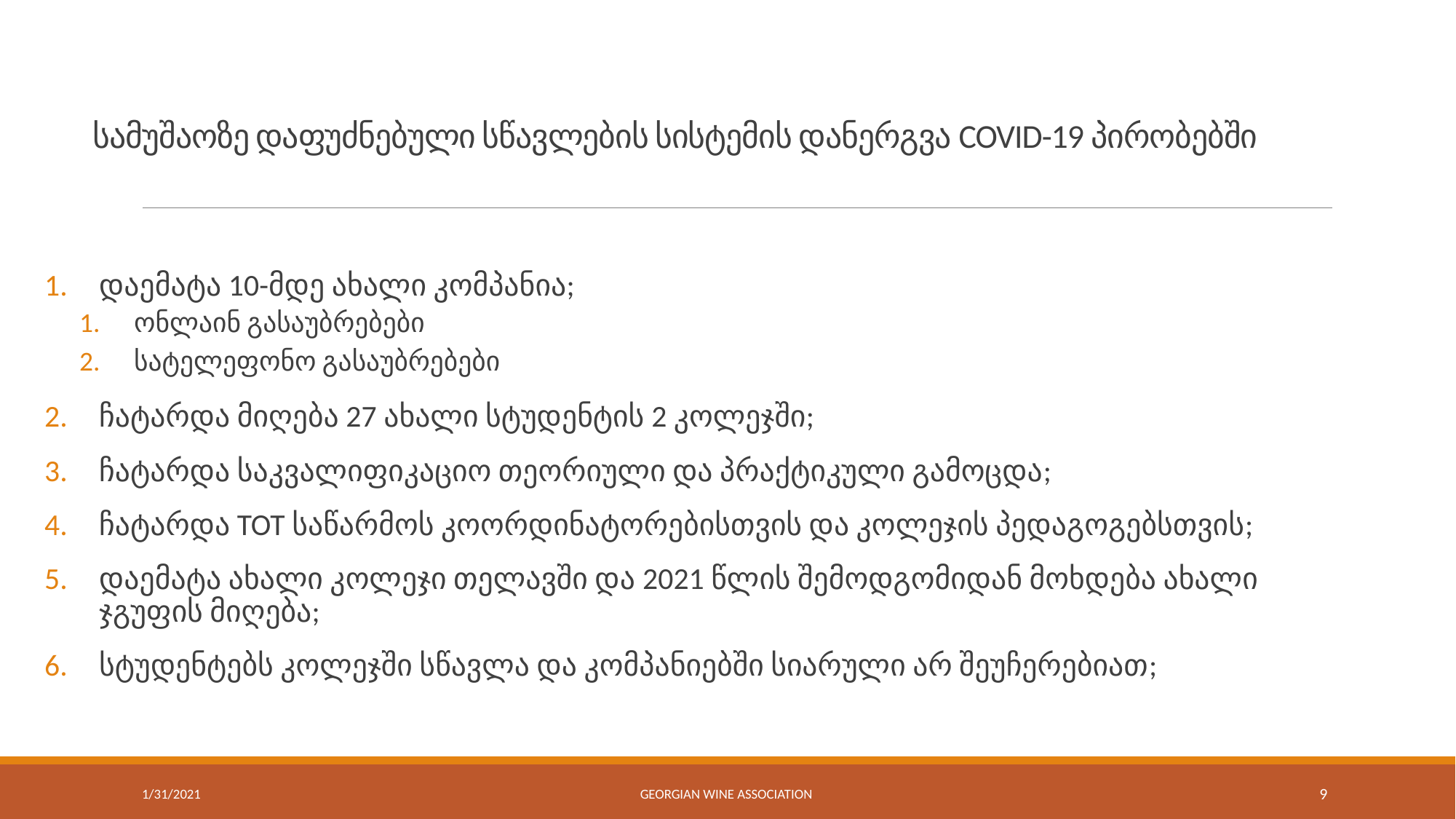

# სამუშაოზე დაფუძნებული სწავლების სისტემის დანერგვა COVID-19 პირობებში

დაემატა 10-მდე ახალი კომპანია;
ონლაინ გასაუბრებები
სატელეფონო გასაუბრებები
ჩატარდა მიღება 27 ახალი სტუდენტის 2 კოლეჯში;
ჩატარდა საკვალიფიკაციო თეორიული და პრაქტიკული გამოცდა;
ჩატარდა TOT საწარმოს კოორდინატორებისთვის და კოლეჯის პედაგოგებსთვის;
დაემატა ახალი კოლეჯი თელავში და 2021 წლის შემოდგომიდან მოხდება ახალი ჯგუფის მიღება;
სტუდენტებს კოლეჯში სწავლა და კომპანიებში სიარული არ შეუჩერებიათ;

1/31/2021
Georgian Wine Association
9